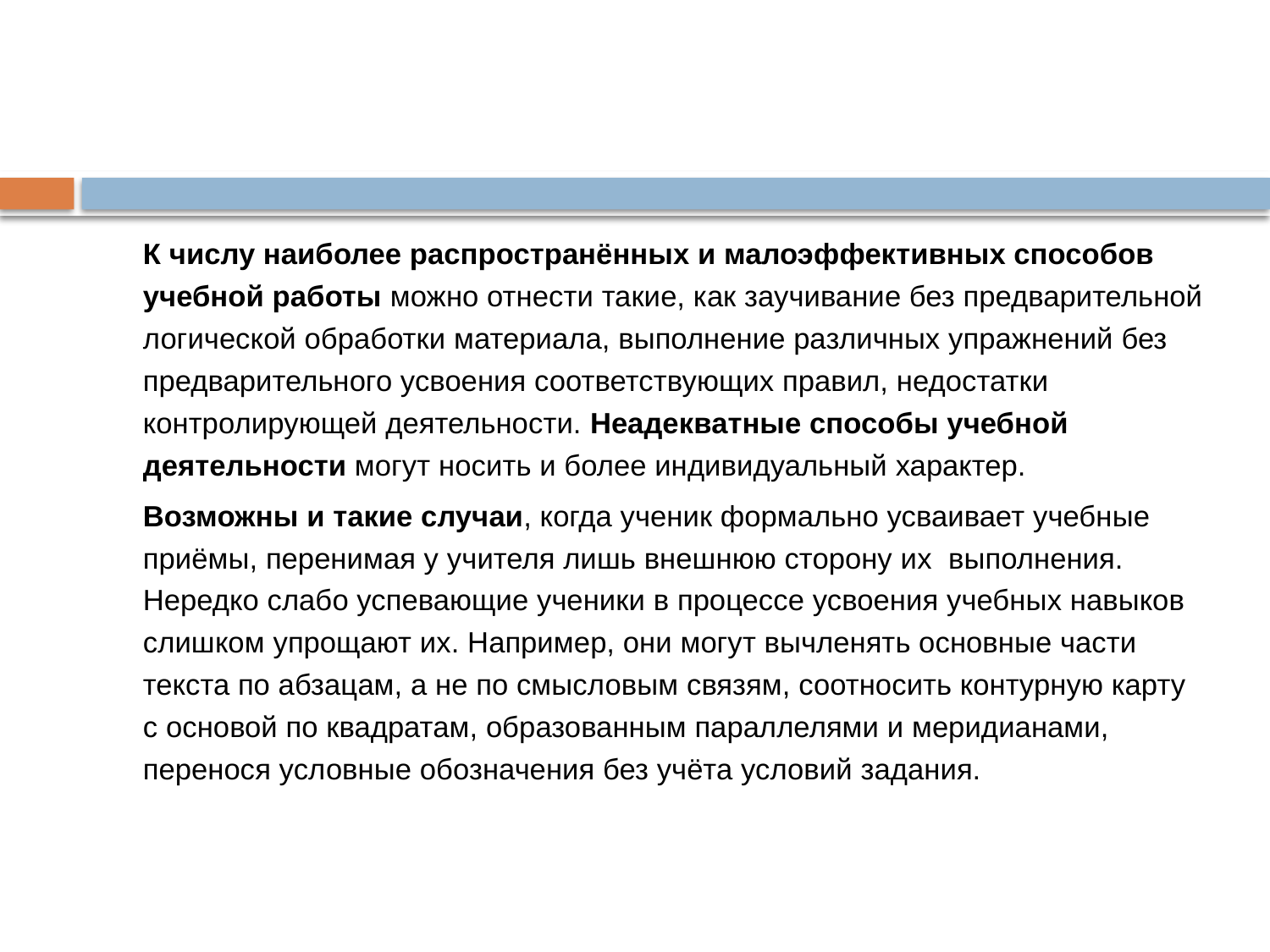

К числу наиболее распространённых и малоэффективных способов учебной работы можно отнести такие, как заучивание без предварительной логической обработки материала, выполнение различных упражнений без предварительного усвоения соответствующих правил, недостатки контролирующей деятельности. Неадекватные способы учебной деятельности могут носить и более индивидуальный характер.
	Возможны и такие случаи, когда ученик формально усваивает учебные приёмы, перенимая у учителя лишь внешнюю сторону их  выполнения. Нередко слабо успевающие ученики в процессе усвоения учебных навыков слишком упрощают их. Например, они могут вычленять основные части текста по абзацам, а не по смысловым связям, соотносить контурную карту с основой по квадратам, образованным параллелями и меридианами, перенося условные обозначения без учёта условий задания.